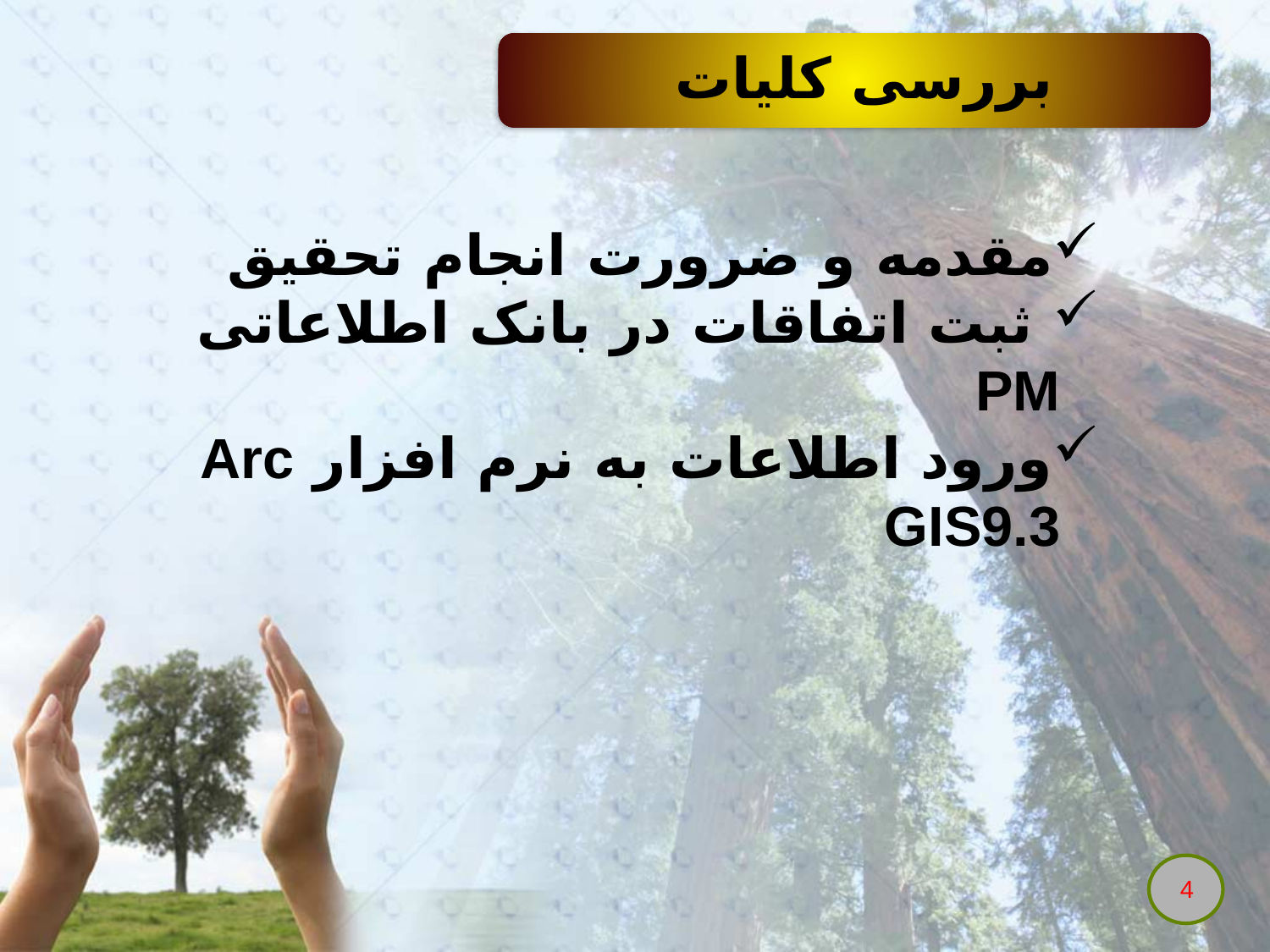

بررسی کلیات

مقدمه و ضرورت انجام تحقیق
 ثبت اتفاقات در بانک اطلاعاتی  PM
ورود اطلاعات به نرم افزار Arc GIS9.3

4